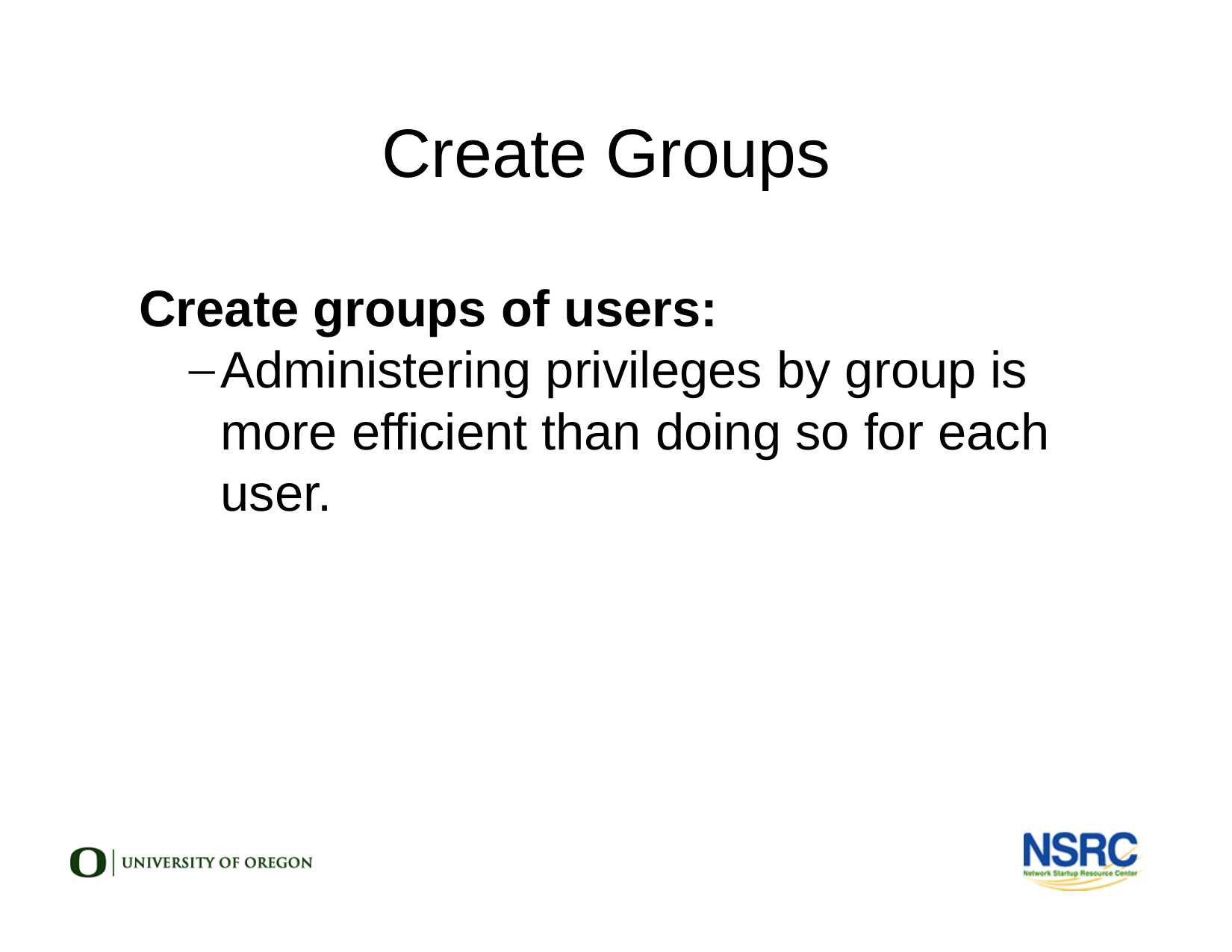

Create Groups
Create groups of users:
Administering privileges by group is more efficient than doing so for each user.